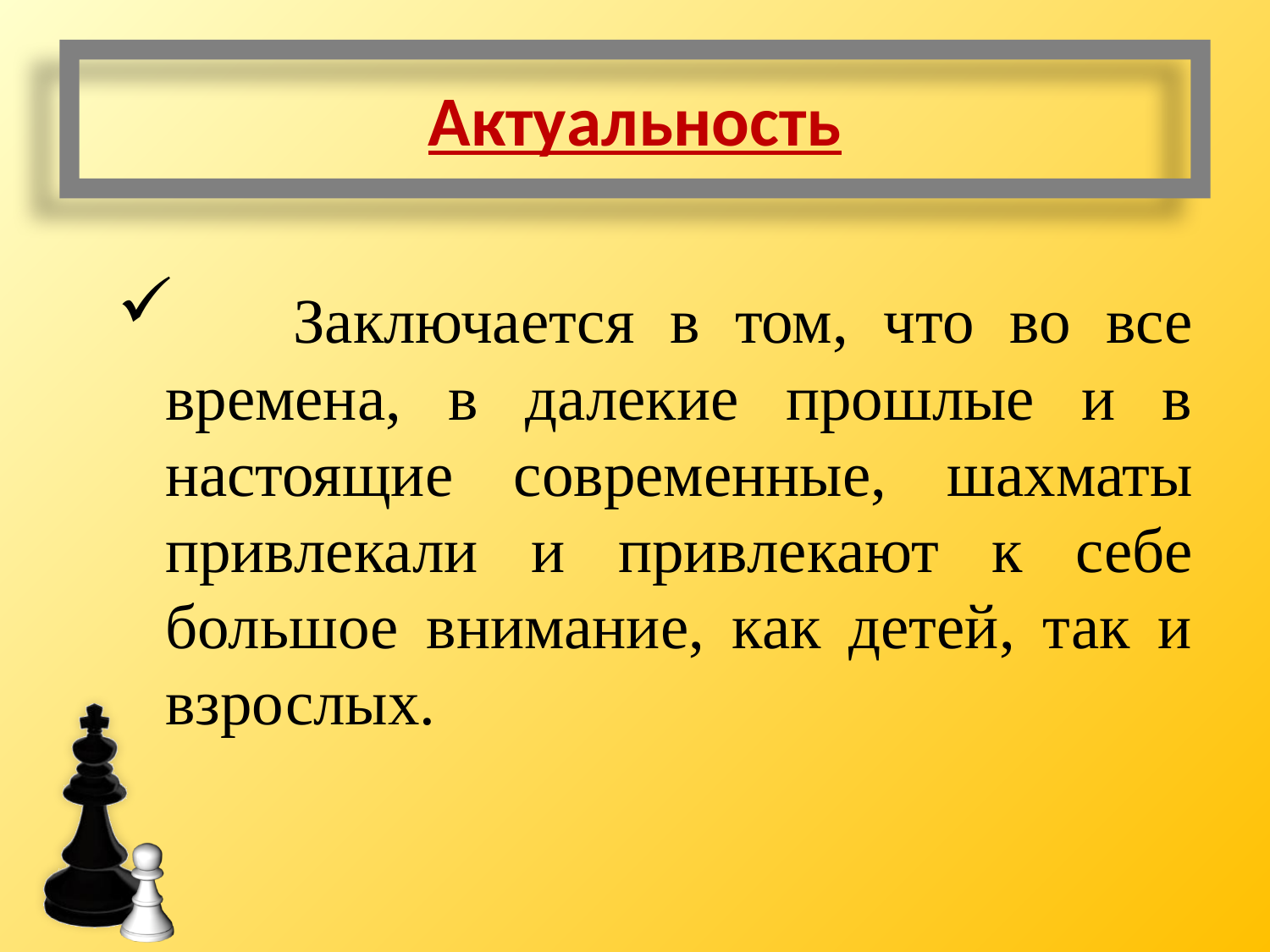

# Актуальность
   Заключается в том, что во все времена, в далекие прошлые и в настоящие современные, шахматы привлекали и привлекают к себе большое внимание, как детей, так и взрослых.